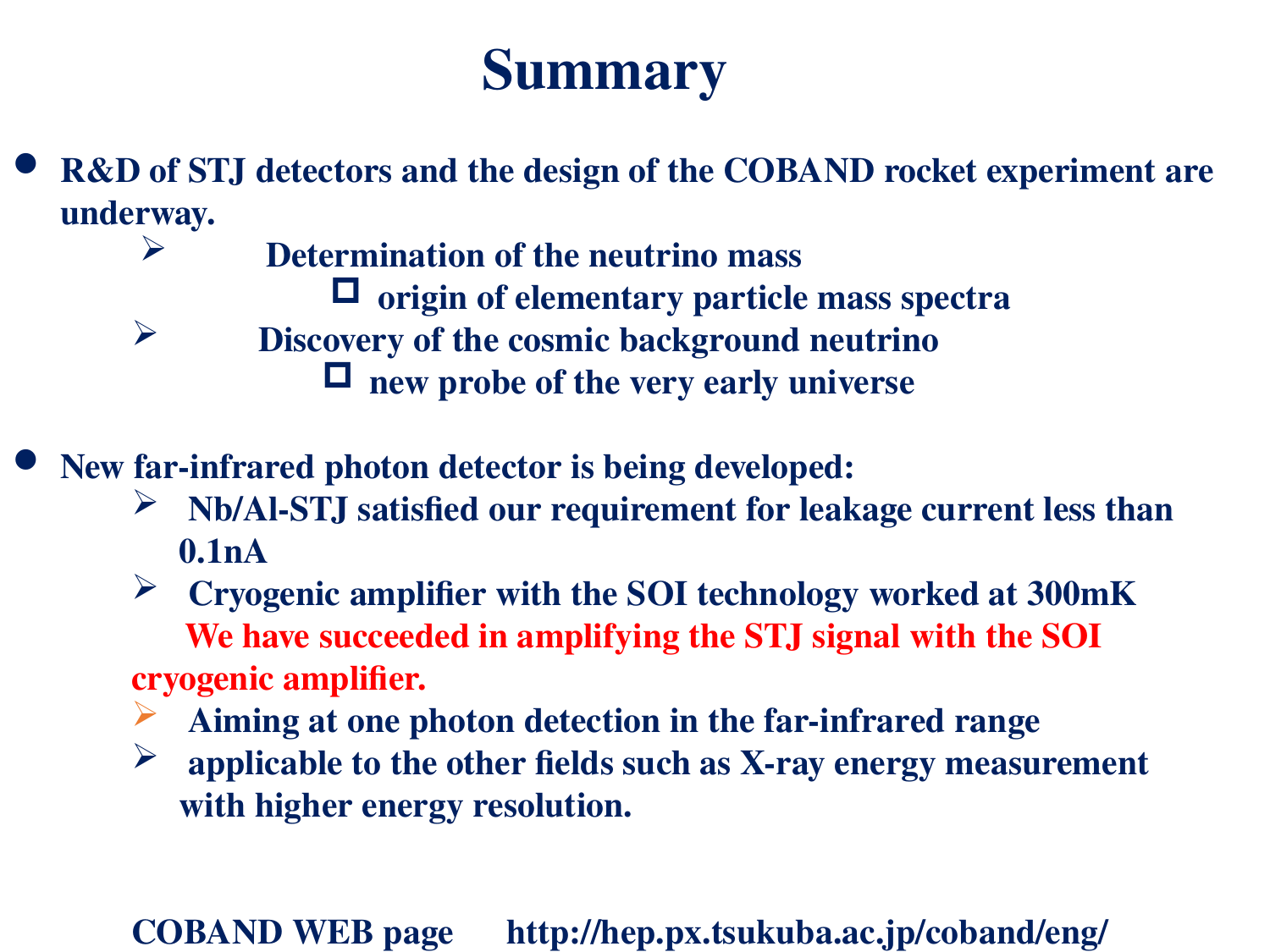

# Summary
R&D of STJ detectors and the design of the COBAND rocket experiment are underway.
　　Determination of the neutrino mass
origin of elementary particle mass spectra
　　Discovery of the cosmic background neutrino
new probe of the very early universe

New far-infrared photon detector is being developed:
 Nb/Al-STJ satisfied our requirement for leakage current less than 0.1nA
 Cryogenic amplifier with the SOI technology worked at 300mK
      We have succeeded in amplifying the STJ signal with the SOI cryogenic amplifier.
 Aiming at one photon detection in the far-infrared range
 applicable to the other fields such as X-ray energy measurement with higher energy resolution.

COBAND WEB page      http://hep.px.tsukuba.ac.jp/coband/eng/